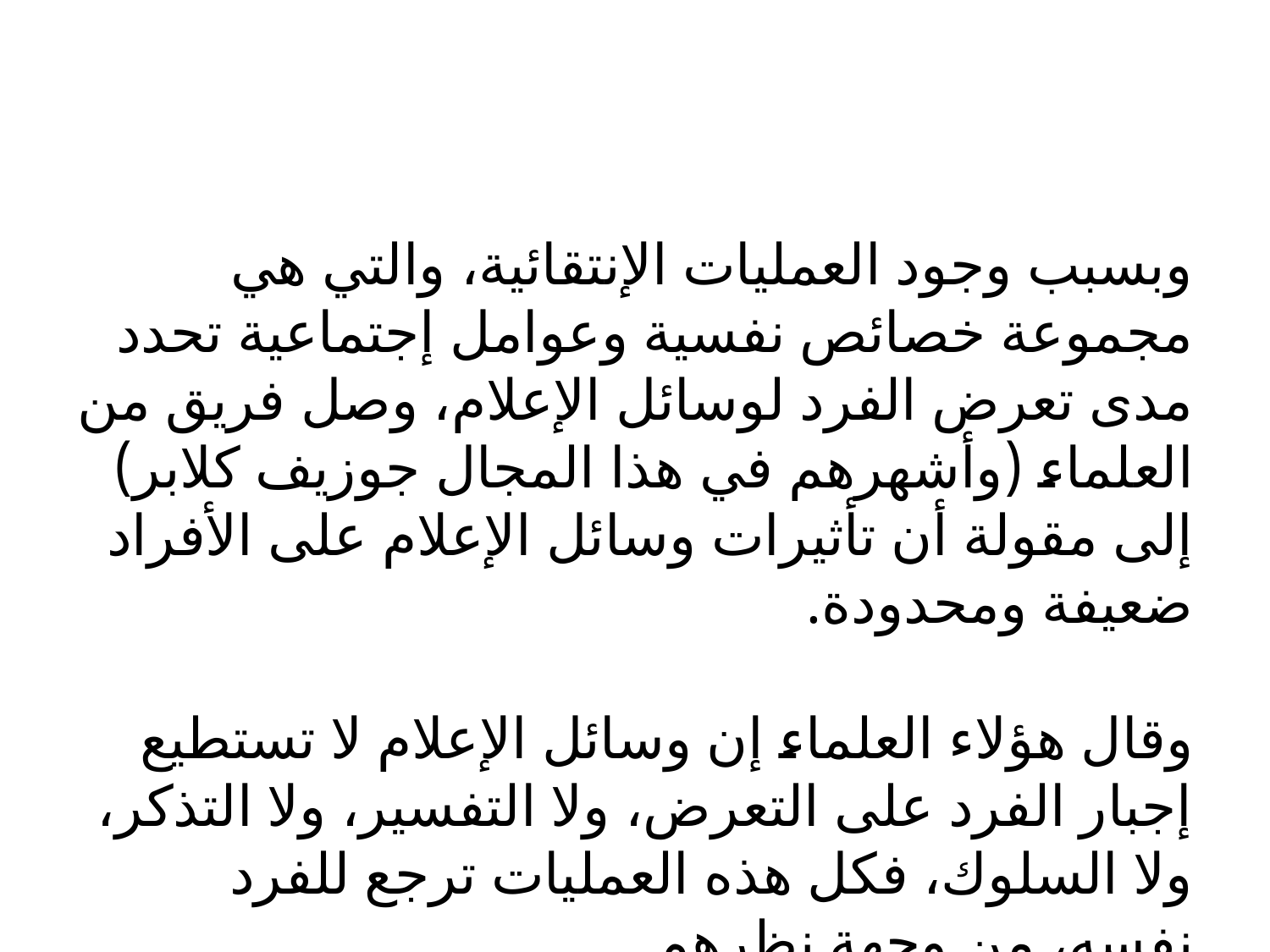

#
وبسبب وجود العمليات الإنتقائية، والتي هي مجموعة خصائص نفسية وعوامل إجتماعية تحدد مدى تعرض الفرد لوسائل الإعلام، وصل فريق من العلماء (وأشهرهم في هذا المجال جوزيف كلابر) إلى مقولة أن تأثيرات وسائل الإعلام على الأفراد ضعيفة ومحدودة.
وقال هؤلاء العلماء إن وسائل الإعلام لا تستطيع إجبار الفرد على التعرض، ولا التفسير، ولا التذكر، ولا السلوك، فكل هذه العمليات ترجع للفرد نفسه، من وجهة نظرهم.